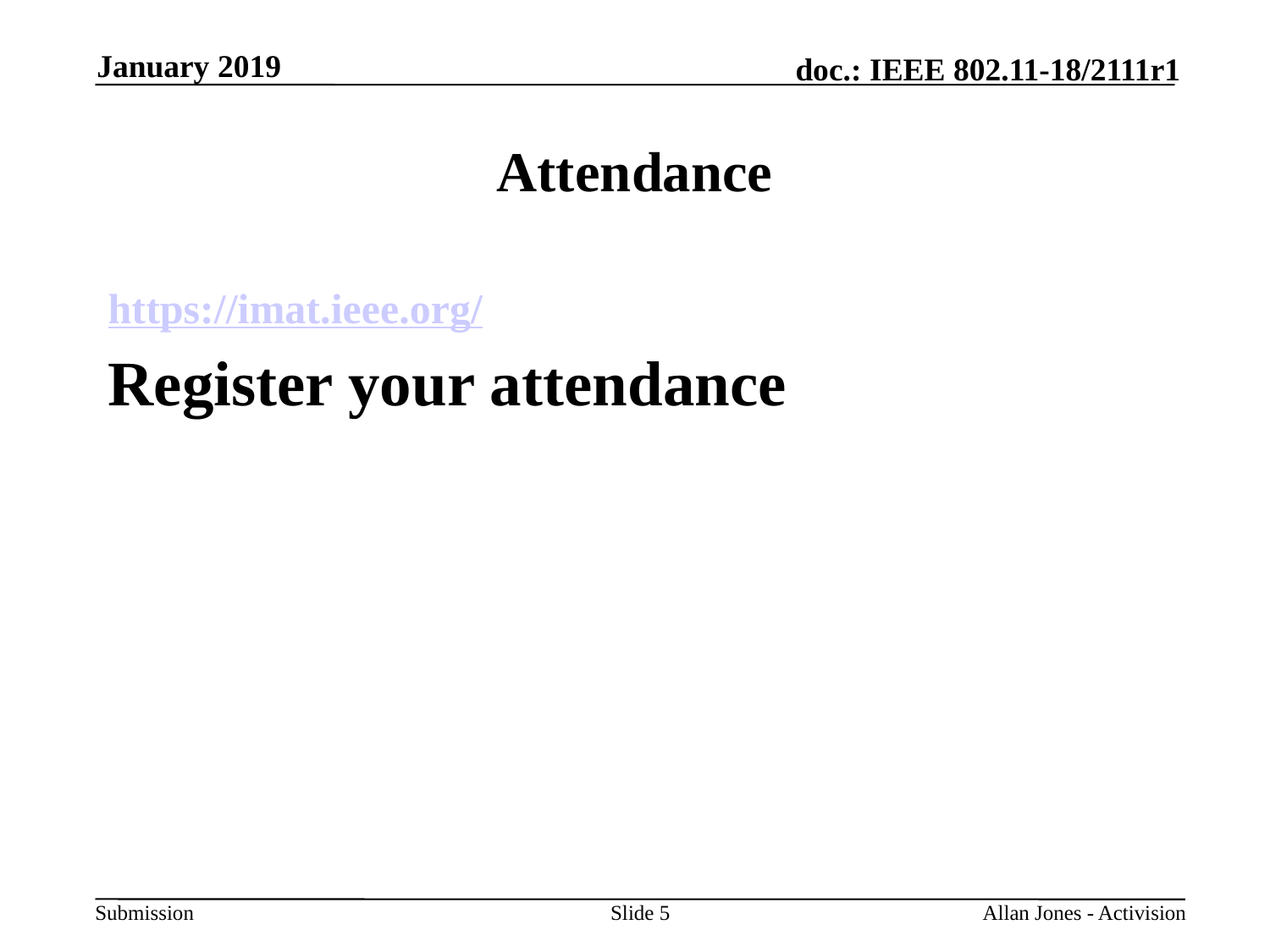

January 2019
# Attendance
https://imat.ieee.org/
Register your attendance

Slide 5
Allan Jones - Activision